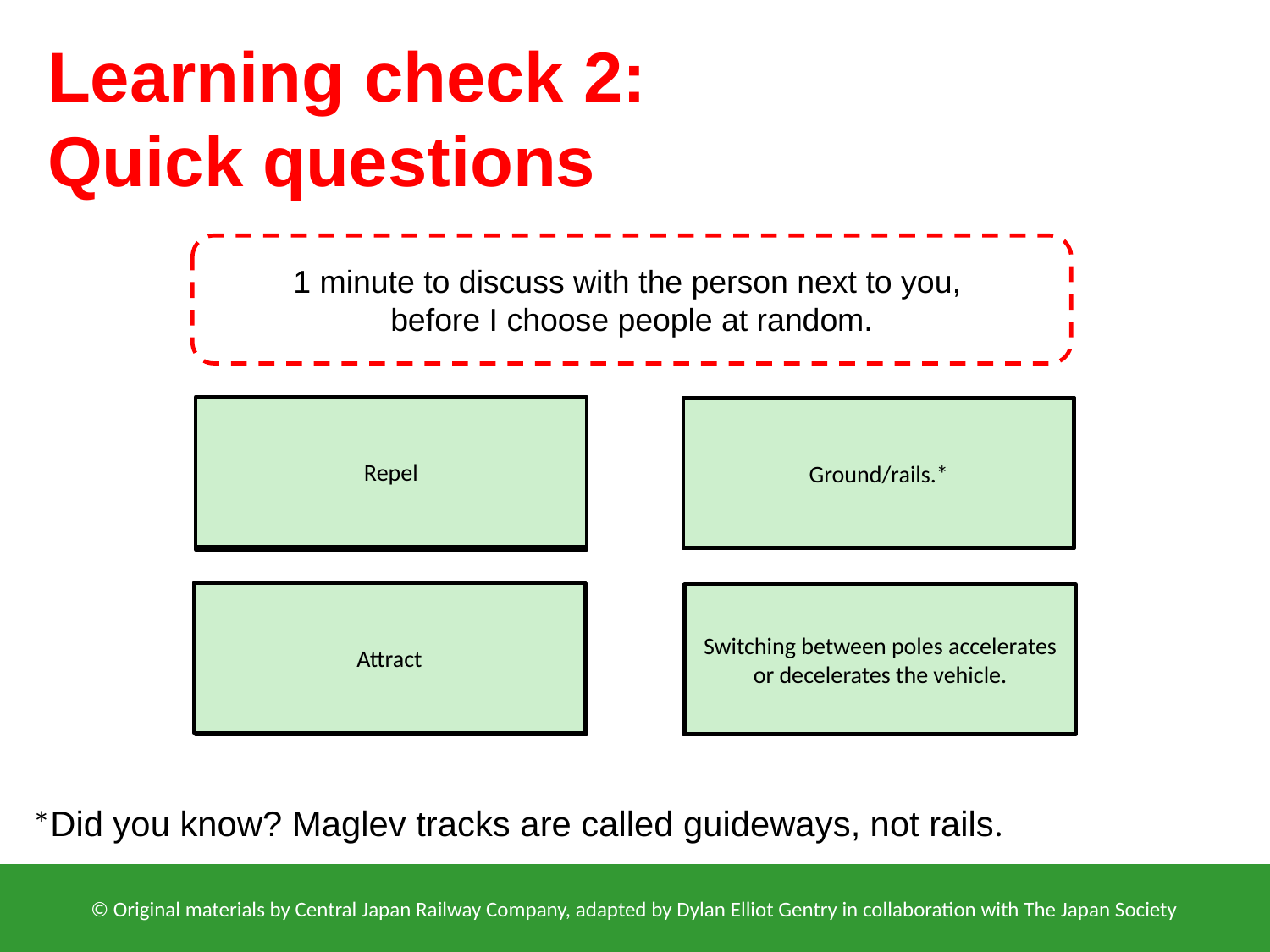

Learning check 2:
Quick questions

1 minute to discuss with the person next to you,
before I choose people at random.
Repel
Ground/rails.*
Magnets are placed on the vehicle as well as the ______.
Like poles ______.
Attract
Opposite poles ______.
Switching between poles accelerates or decelerates the vehicle.
How do we change the speed of the train?
*Did you know? Maglev tracks are called guideways, not rails.

© Original materials by Central Japan Railway Company, adapted by Dylan Elliot Gentry in collaboration with The Japan Society